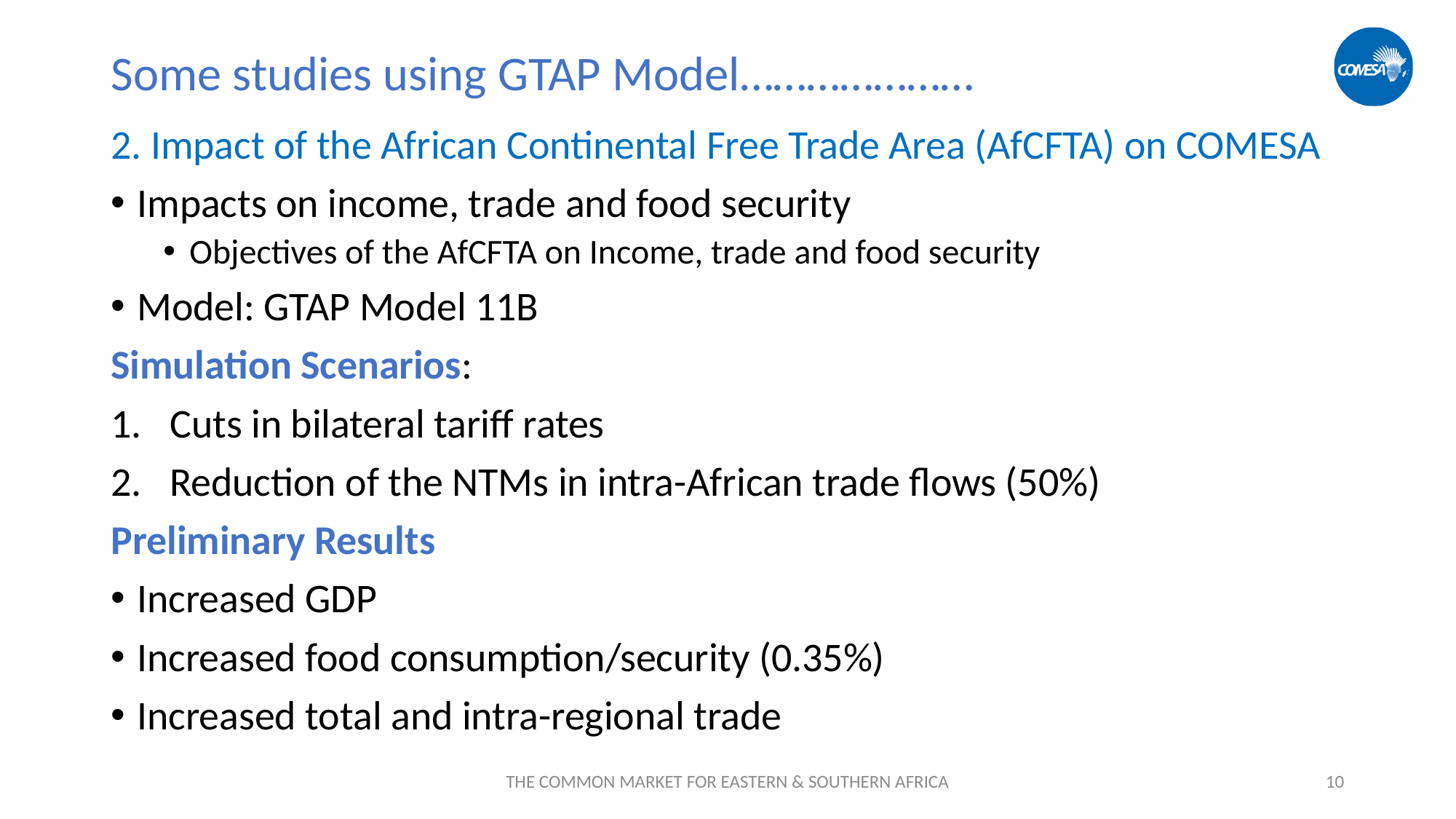

# Some studies using GTAP Model…………………
2. Impact of the African Continental Free Trade Area (AfCFTA) on COMESA
Impacts on income, trade and food security
Objectives of the AfCFTA on Income, trade and food security
Model: GTAP Model 11B
Simulation Scenarios:
Cuts in bilateral tariff rates
Reduction of the NTMs in intra-African trade flows (50%)
Preliminary Results
Increased GDP
Increased food consumption/security (0.35%)
Increased total and intra-regional trade

THE COMMON MARKET FOR EASTERN & SOUTHERN AFRICA
10